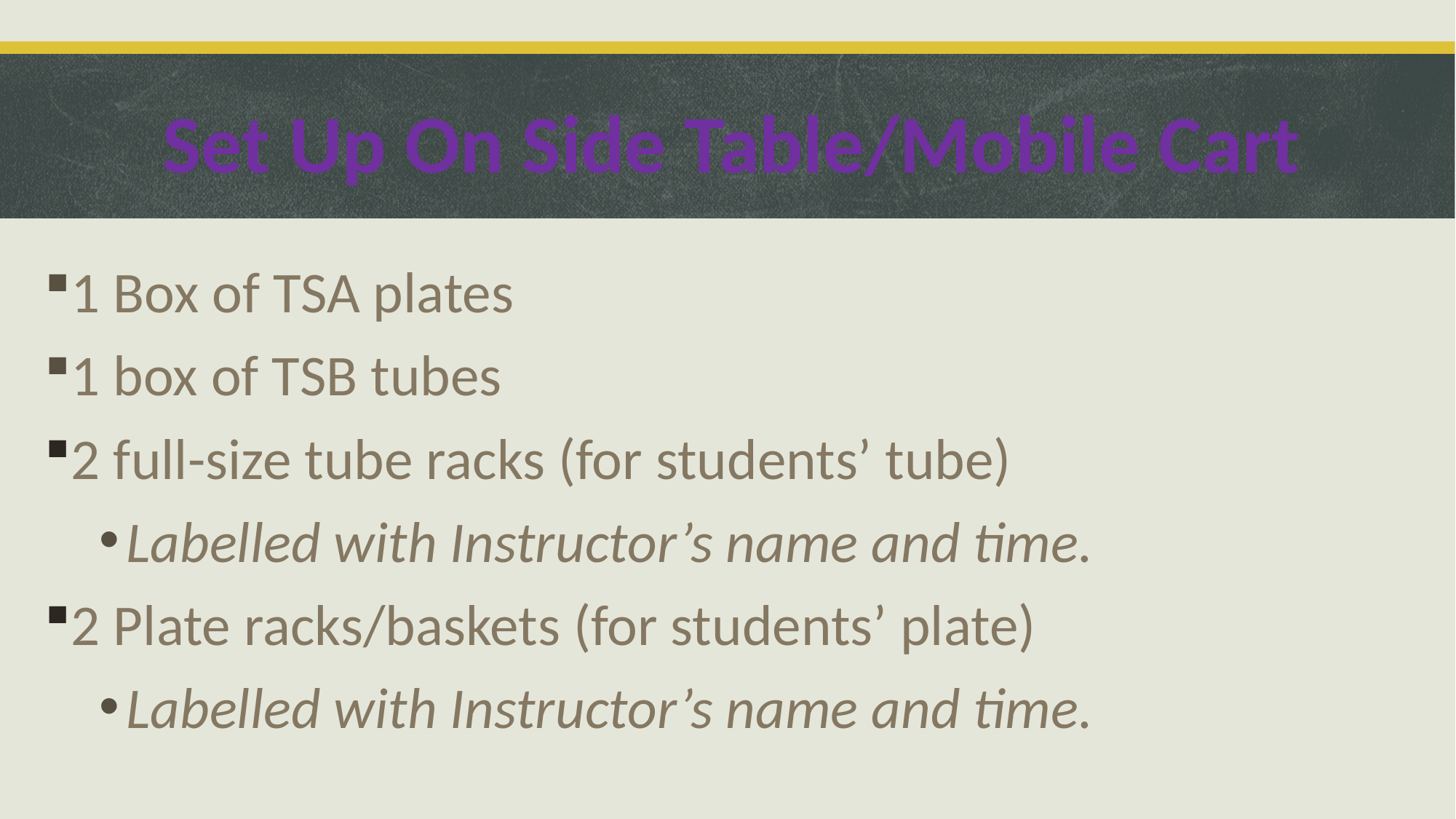

Set Up On Side Table/Mobile Cart
1 Box of TSA plates
1 box of TSB tubes
2 full-size tube racks (for students’ tube)
Labelled with Instructor’s name and time.
2 Plate racks/baskets (for students’ plate)
Labelled with Instructor’s name and time.